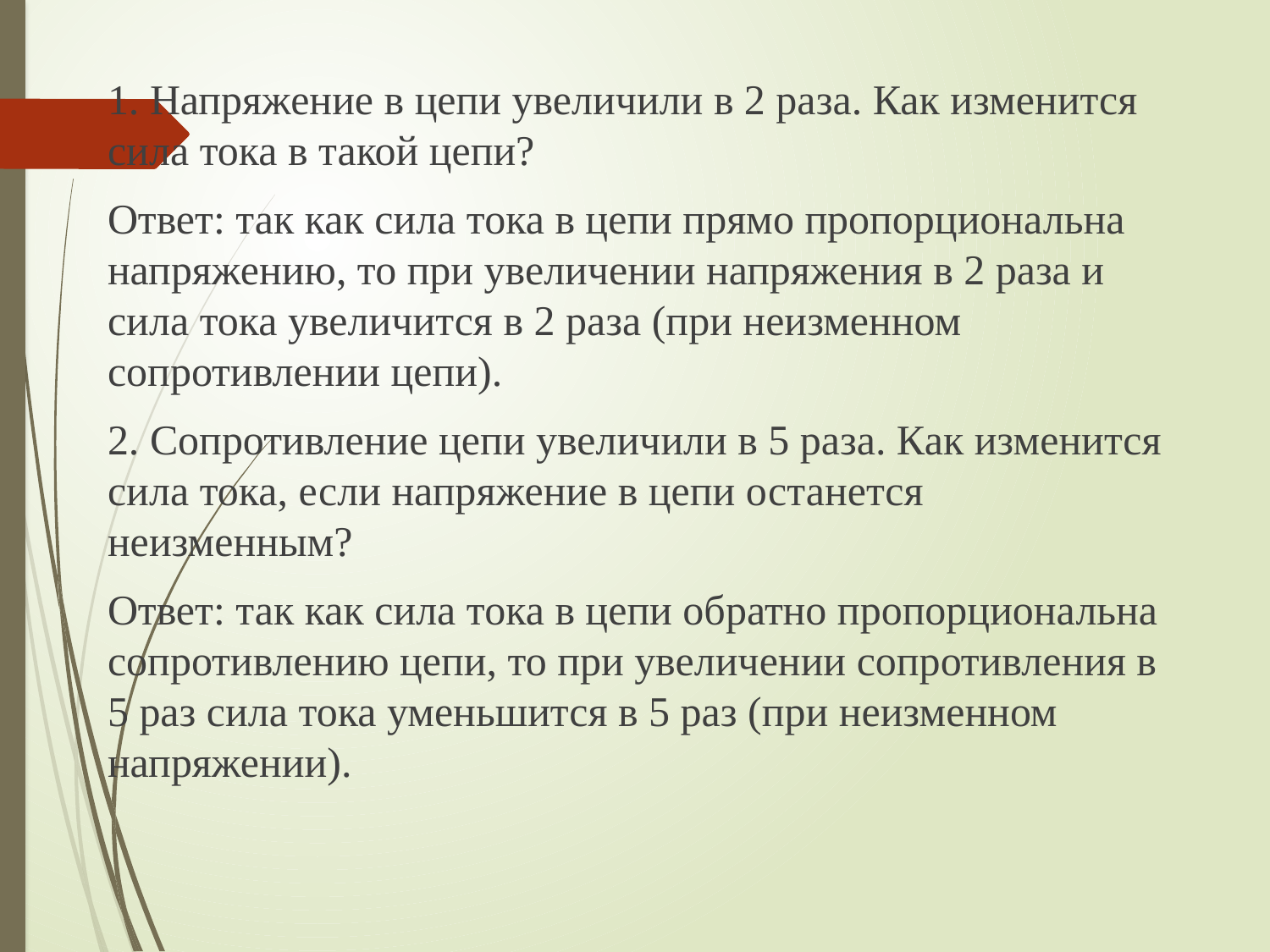

1. Напряжение в цепи увеличили в 2 раза. Как изменится сила тока в такой цепи?
Ответ: так как сила тока в цепи прямо пропорциональна напряжению, то при увеличении напряжения в 2 раза и сила тока увеличится в 2 раза (при неизменном сопротивлении цепи).
2. Сопротивление цепи увеличили в 5 раза. Как изменится сила тока, если напряжение в цепи останется неизменным?
Ответ: так как сила тока в цепи обратно пропорциональна сопротивлению цепи, то при увеличении сопротивления в 5 раз сила тока уменьшится в 5 раз (при неизменном напряжении).